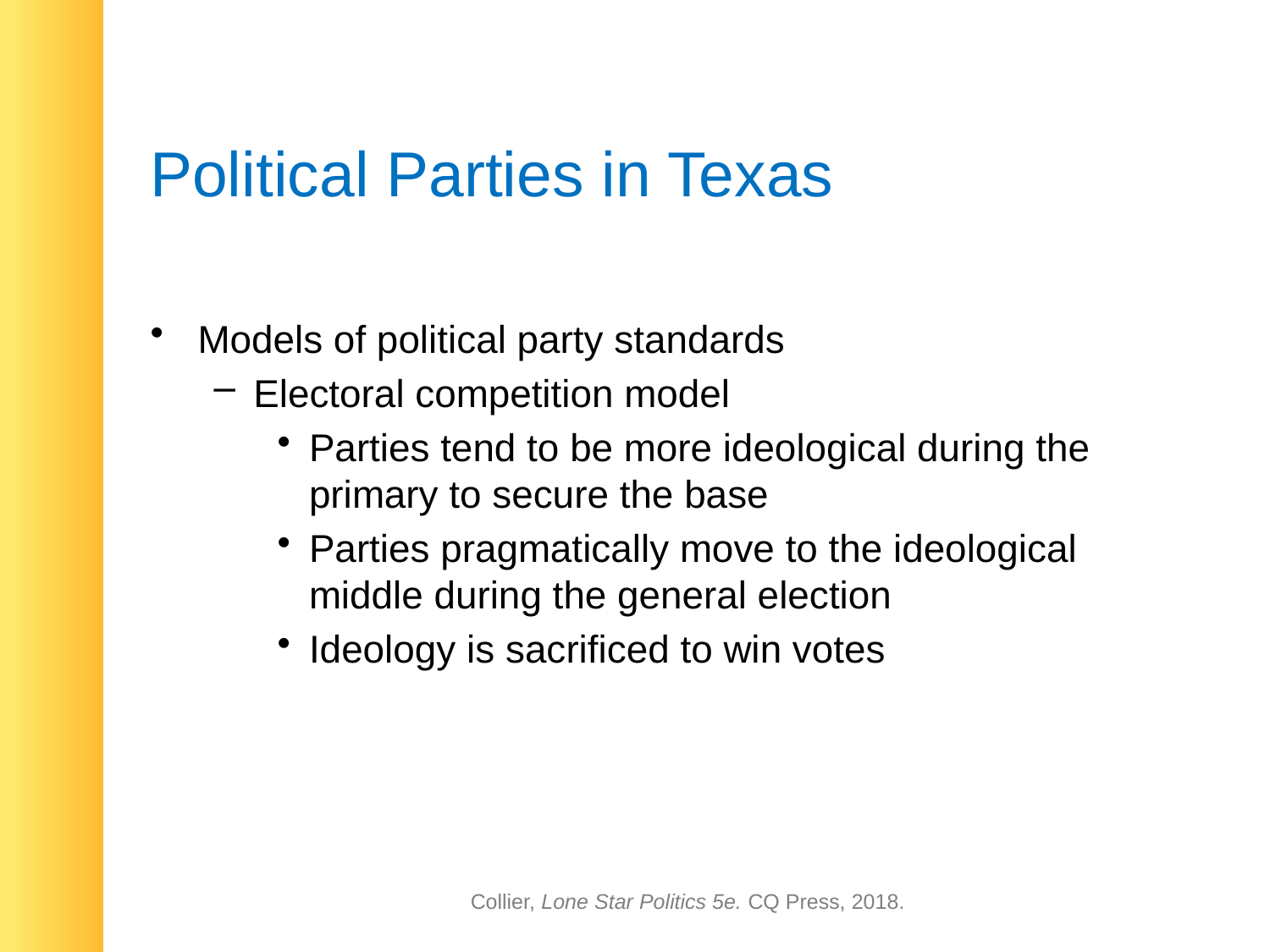

# Political Parties in Texas
Models of political party standards
Electoral competition model
Parties tend to be more ideological during the primary to secure the base
Parties pragmatically move to the ideological middle during the general election
Ideology is sacrificed to win votes
Collier, Lone Star Politics 5e. CQ Press, 2018.